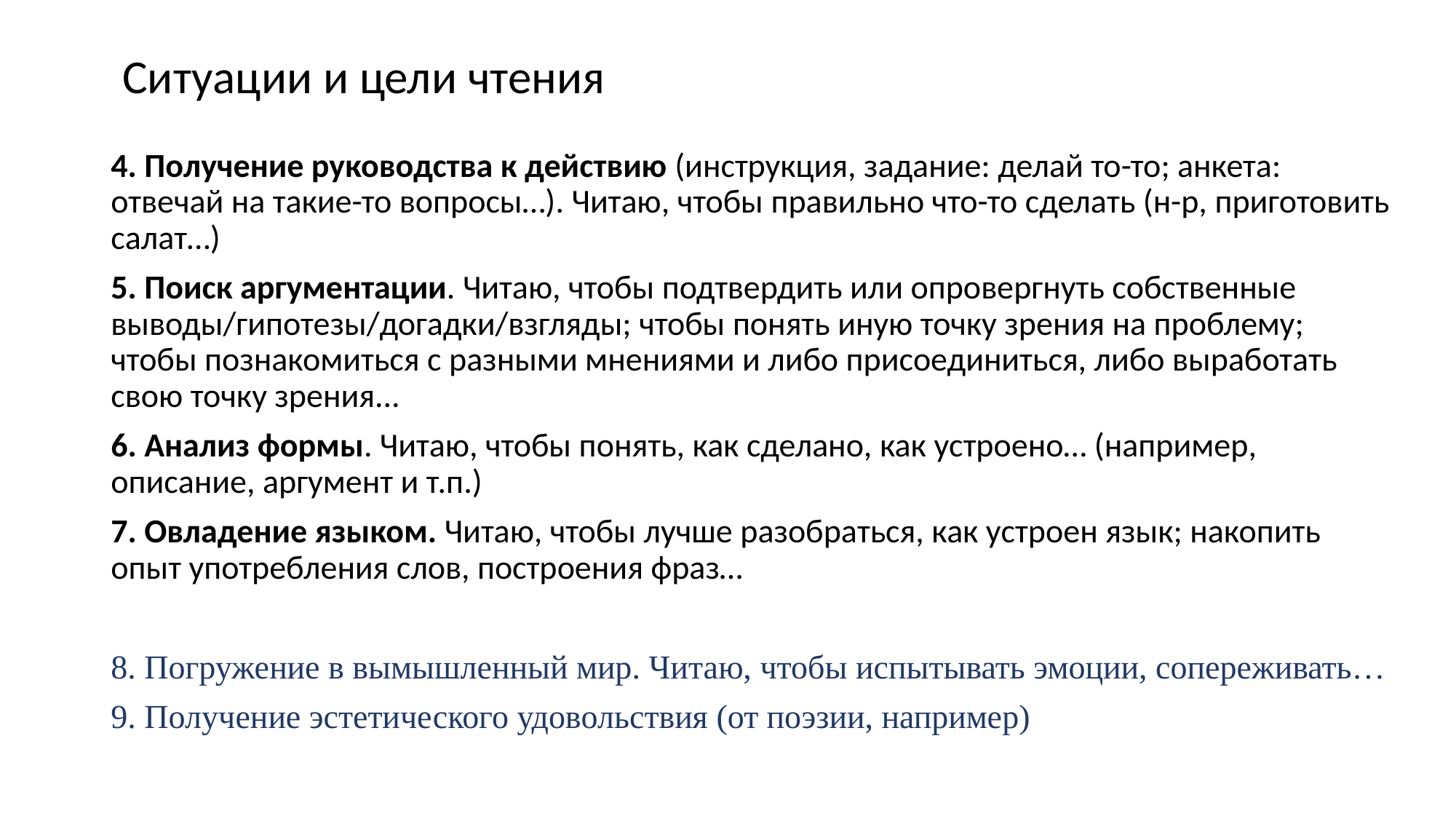

# Ситуации и цели чтения
4. Получение руководства к действию (инструкция, задание: делай то-то; анкета:  отвечай на такие-то вопросы…). Читаю, чтобы правильно что-то сделать (н-р, приготовить салат…)
5. Поиск аргументации. Читаю, чтобы подтвердить или опровергнуть собственные выводы/гипотезы/догадки/взгляды; чтобы понять иную точку зрения на проблему; чтобы познакомиться с разными мнениями и либо присоединиться, либо выработать свою точку зрения...
6. Анализ формы. Читаю, чтобы понять, как сделано, как устроено… (например, описание, аргумент и т.п.)
7. Овладение языком. Читаю, чтобы лучше разобраться, как устроен язык; накопить опыт употребления слов, построения фраз…

8. Погружение в вымышленный мир. Читаю, чтобы испытывать эмоции, сопереживать…
9. Получение эстетического удовольствия (от поэзии, например)